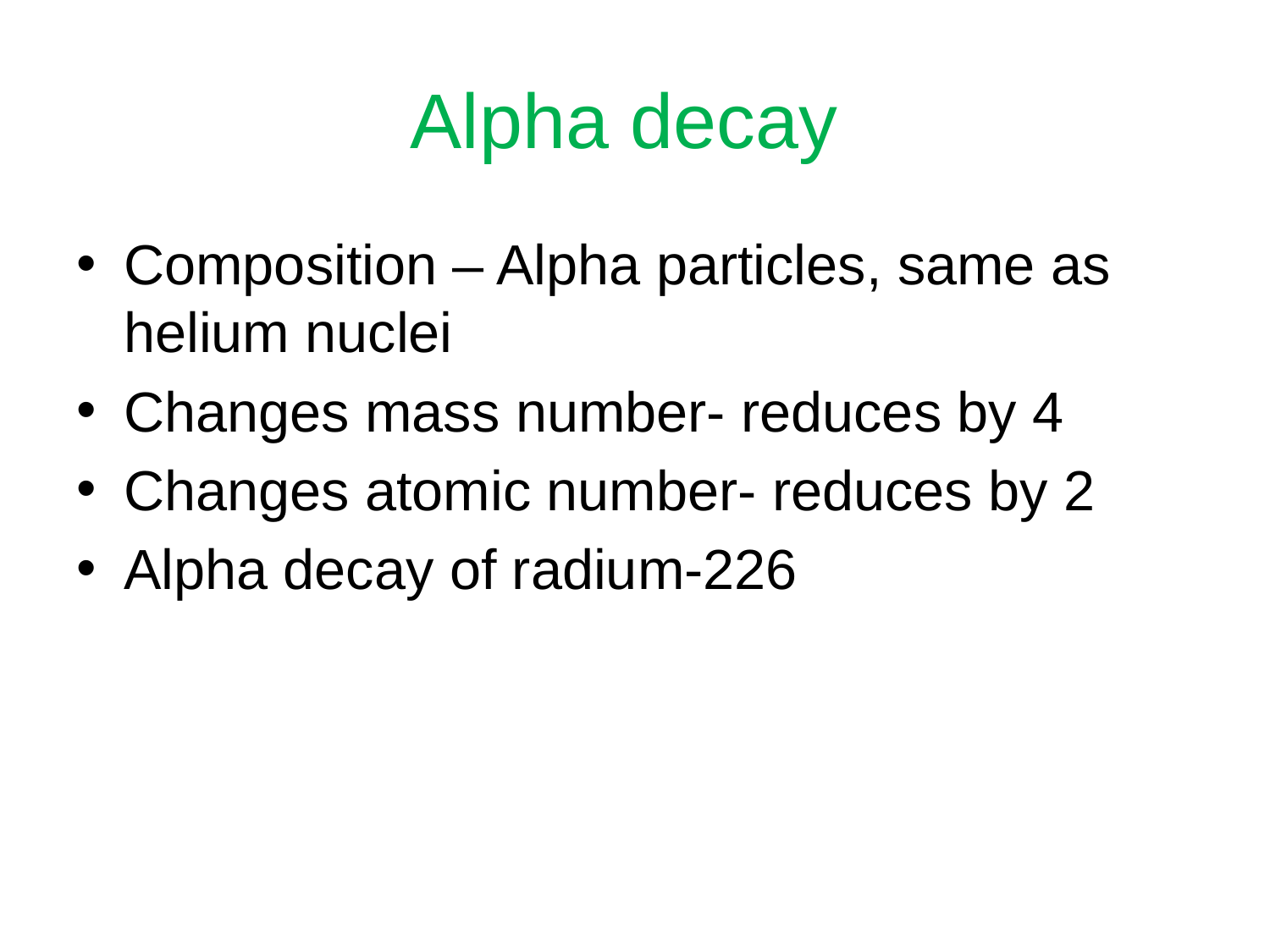

# Alpha decay
Composition – Alpha particles, same as helium nuclei
Changes mass number- reduces by 4
Changes atomic number- reduces by 2
Alpha decay of radium-226